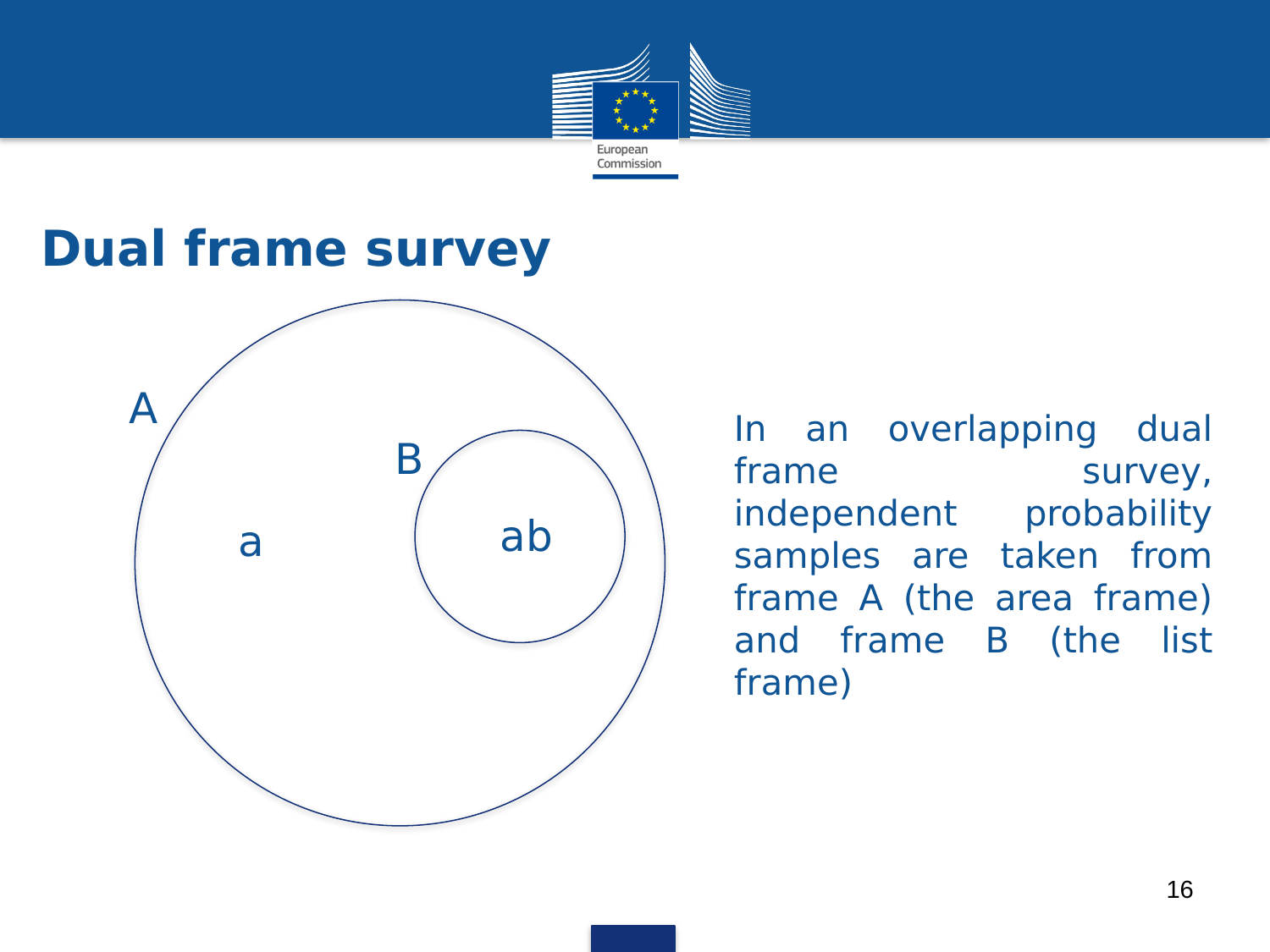

# Dual frame survey

A
In an overlapping dual frame survey, independent probability samples are taken from frame A (the area frame) and frame B (the list frame)
B

ab
a
16